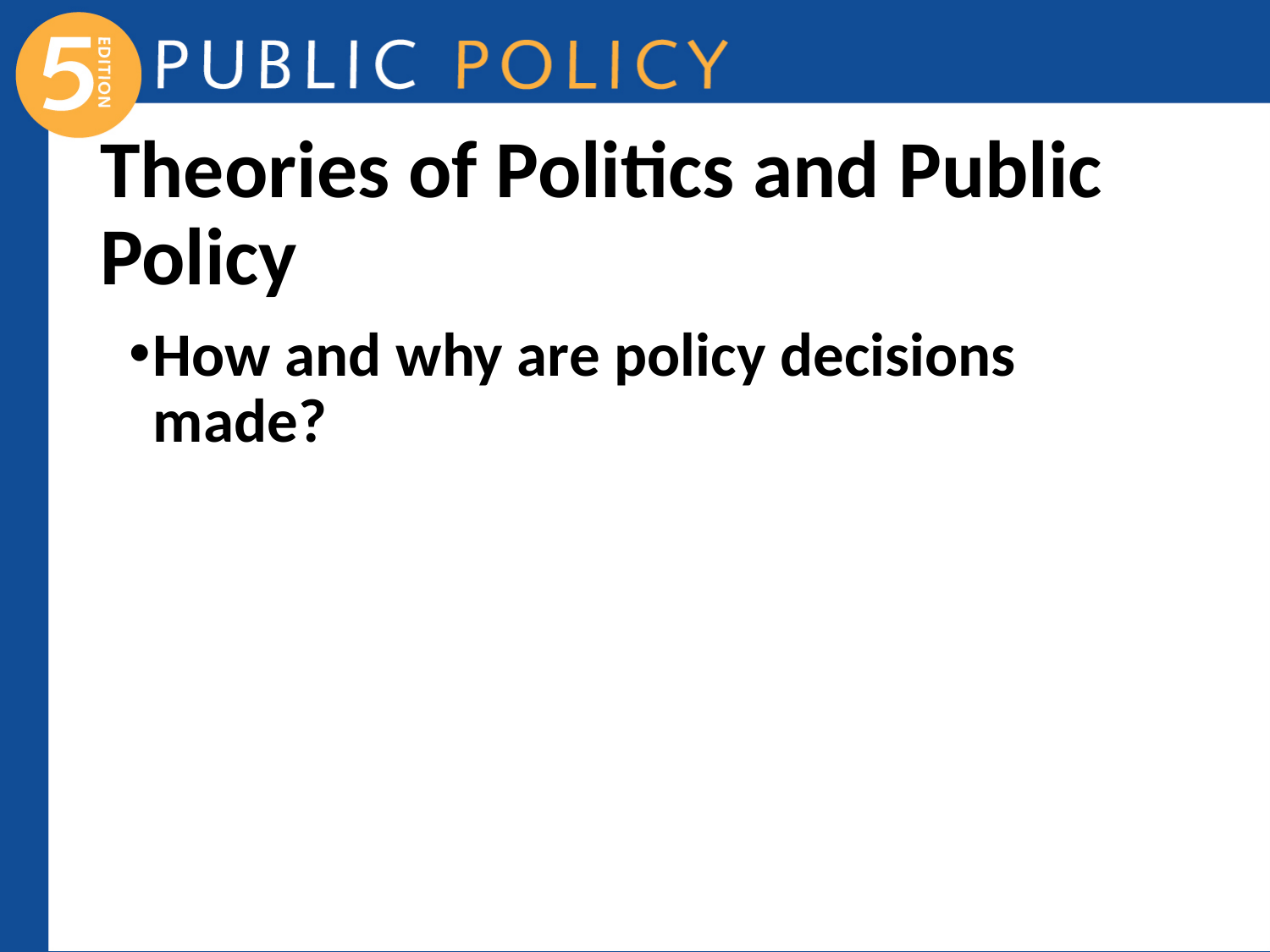

# Theories of Politics and Public Policy
How and why are policy decisions made?